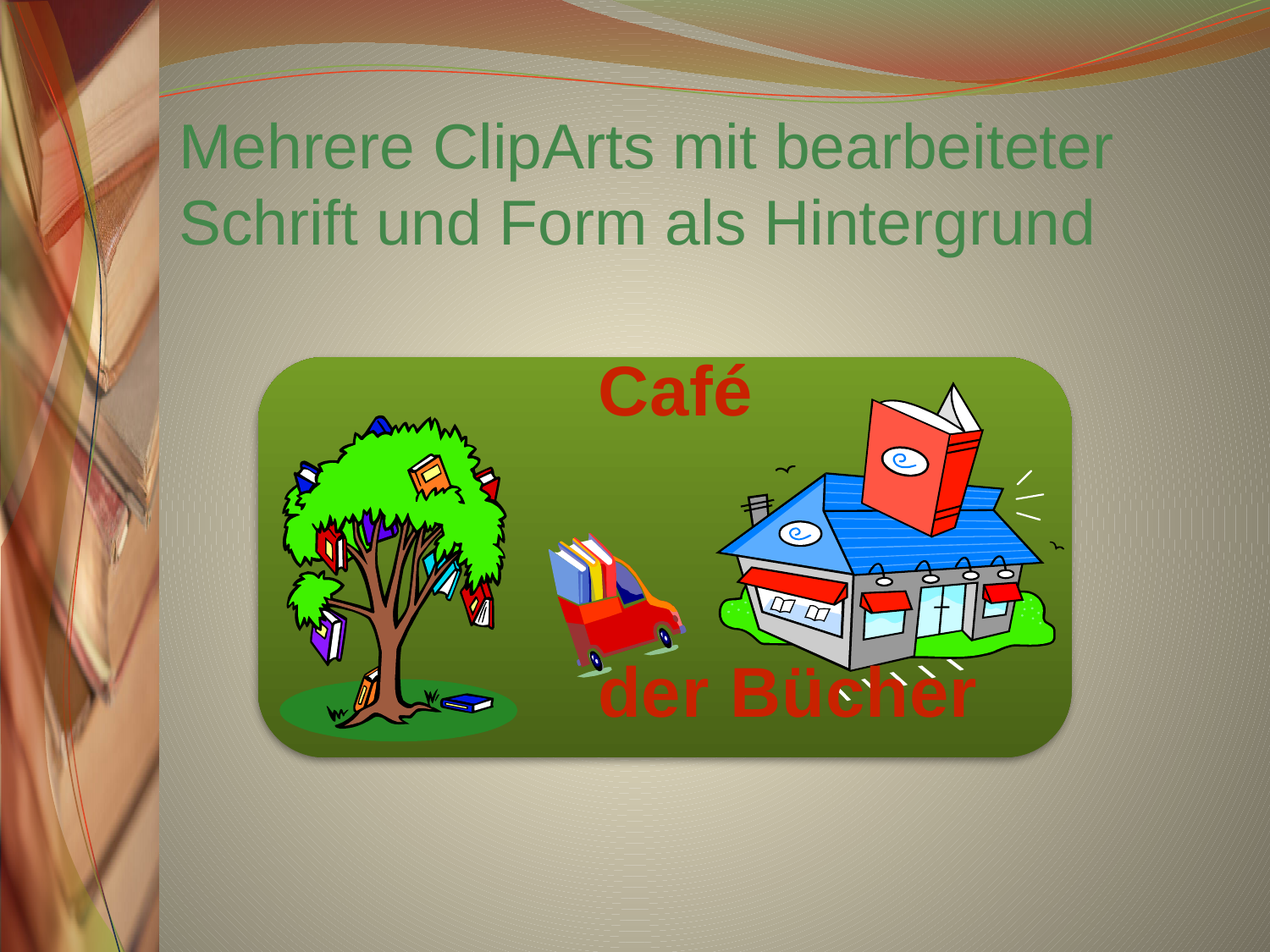

# Mehrere ClipArts mit bearbeiteter Schrift und Form als Hintergrund

Café

der Bücher